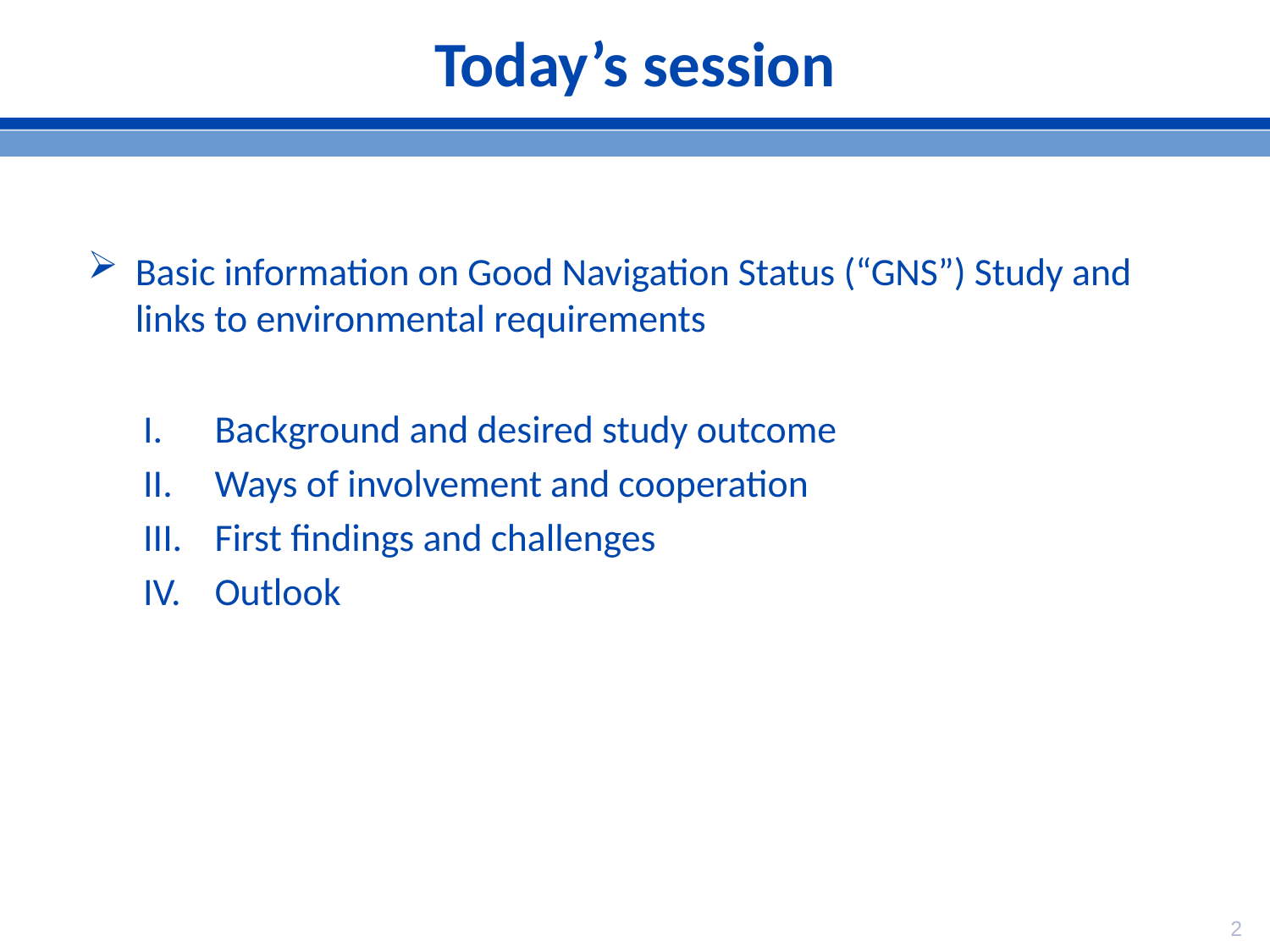

# Today’s session

Basic information on Good Navigation Status (“GNS”) Study and links to environmental requirements

Background and desired study outcome
Ways of involvement and cooperation
First findings and challenges
Outlook

2